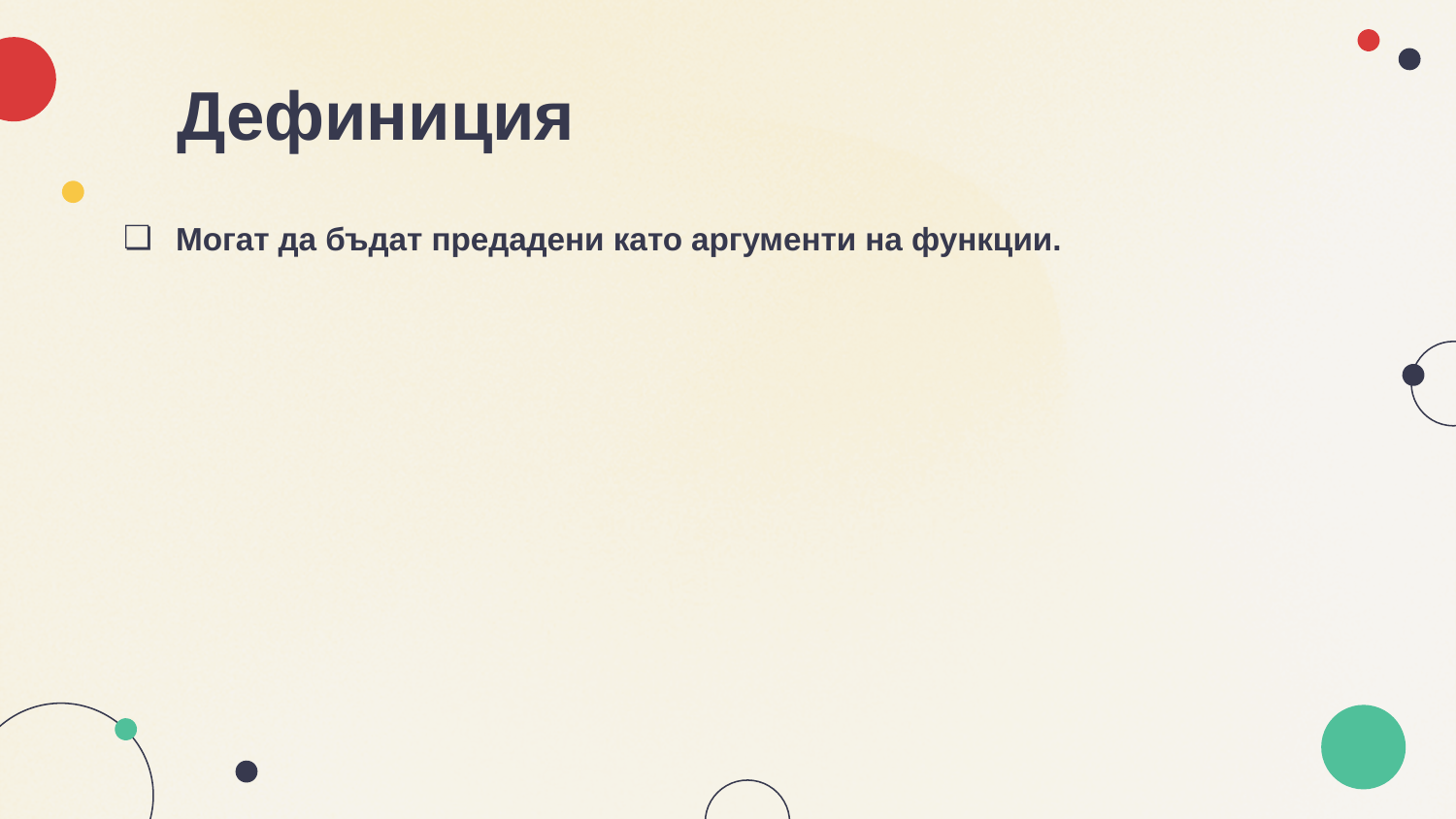

Дефиниция

Могат да бъдат предадени като аргументи на функции.